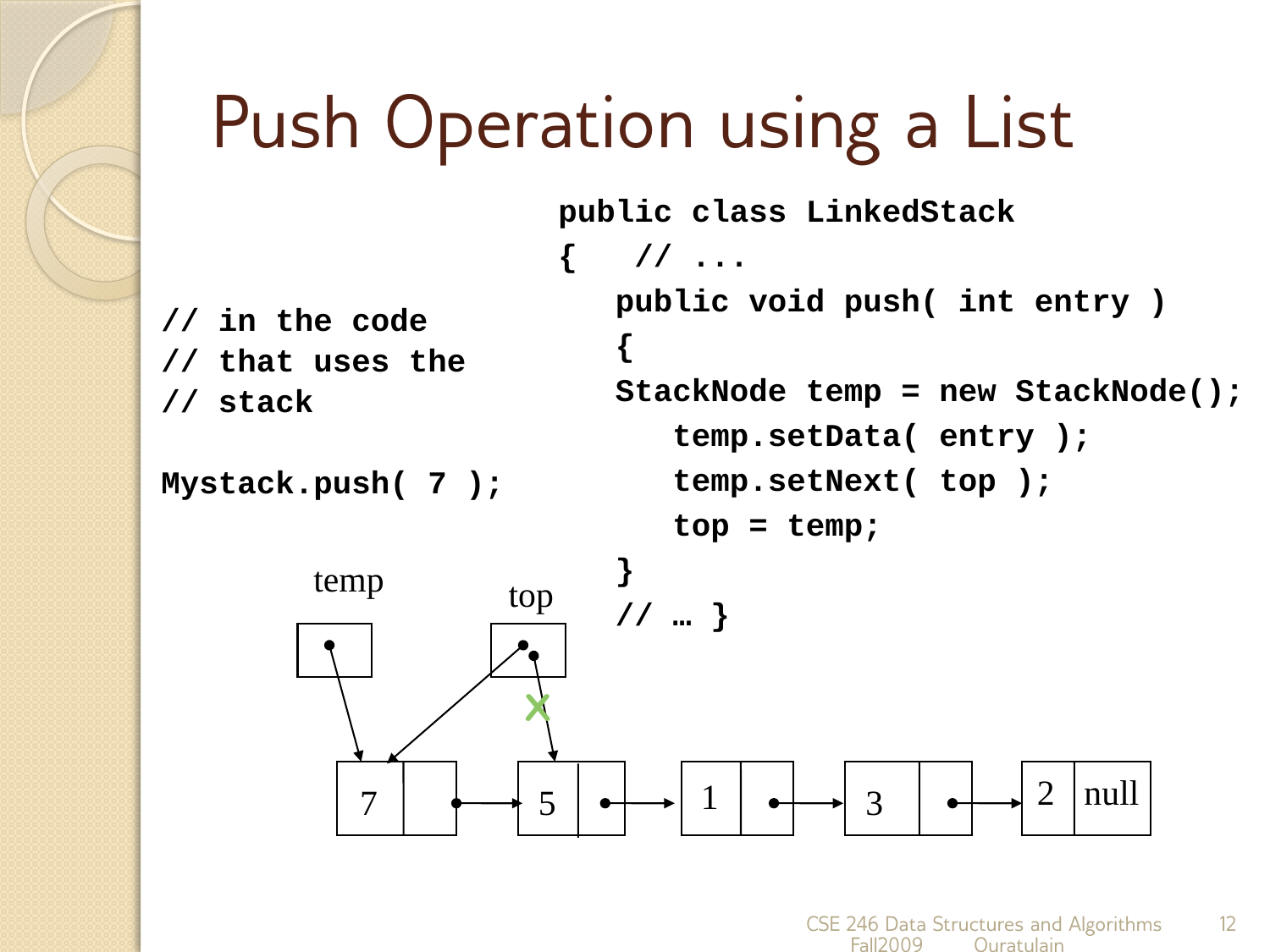

# Push Operation using a List
public class LinkedStack
{   // ...
   public void push( int entry )
   {
   StackNode temp = new StackNode();
      temp.setData( entry );
      temp.setNext( top );
      top = temp;
   }
   // … }

// in the code
// that uses the
// stack

Mystack.push( 7 );

temp
top

X

2
null

1
7
5
3

CSE 246 Data Structures and Algorithms          Fall2009        Quratulain
12